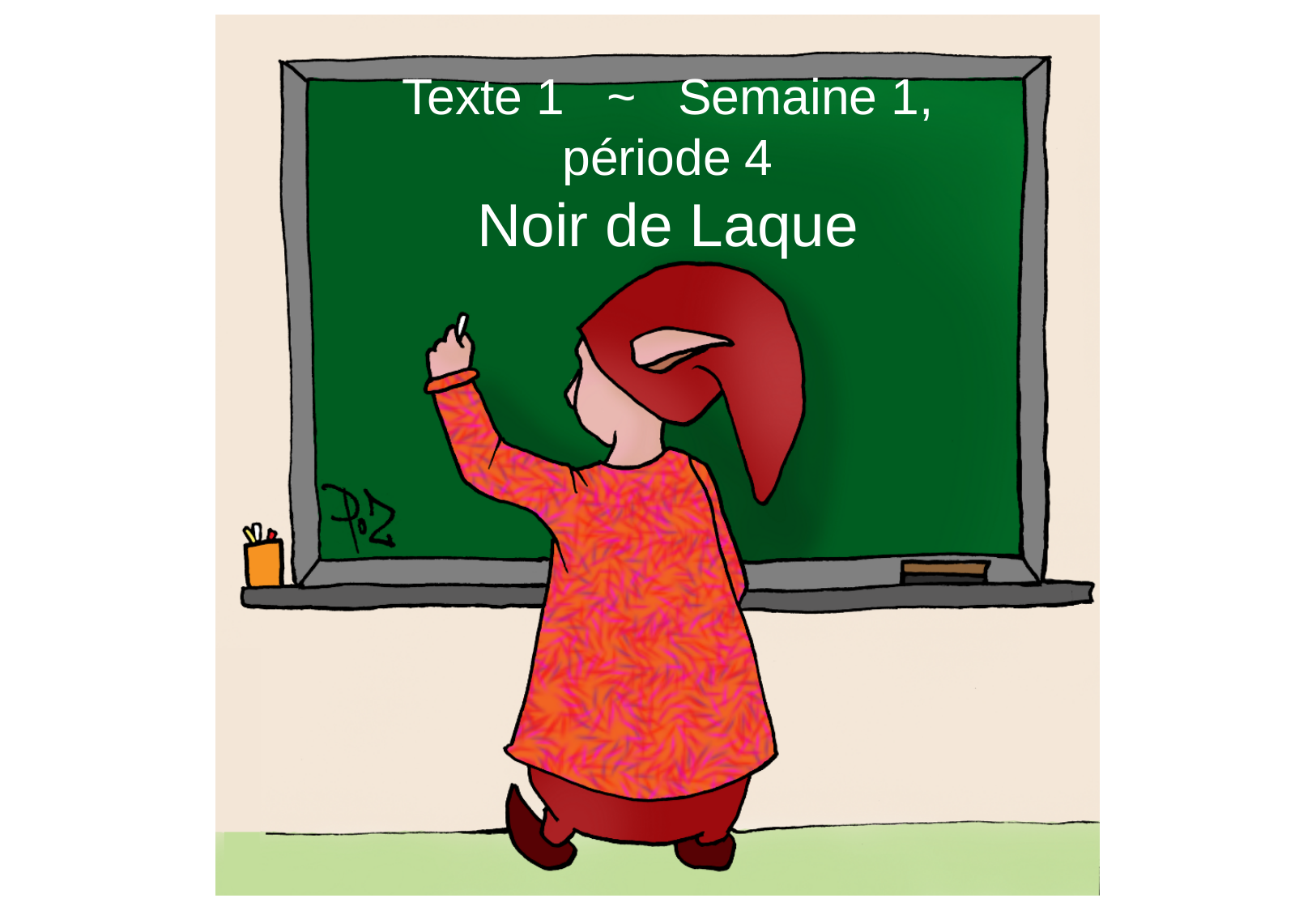

Texte 1   ~   Semaine 1, période 4
Noir de Laque